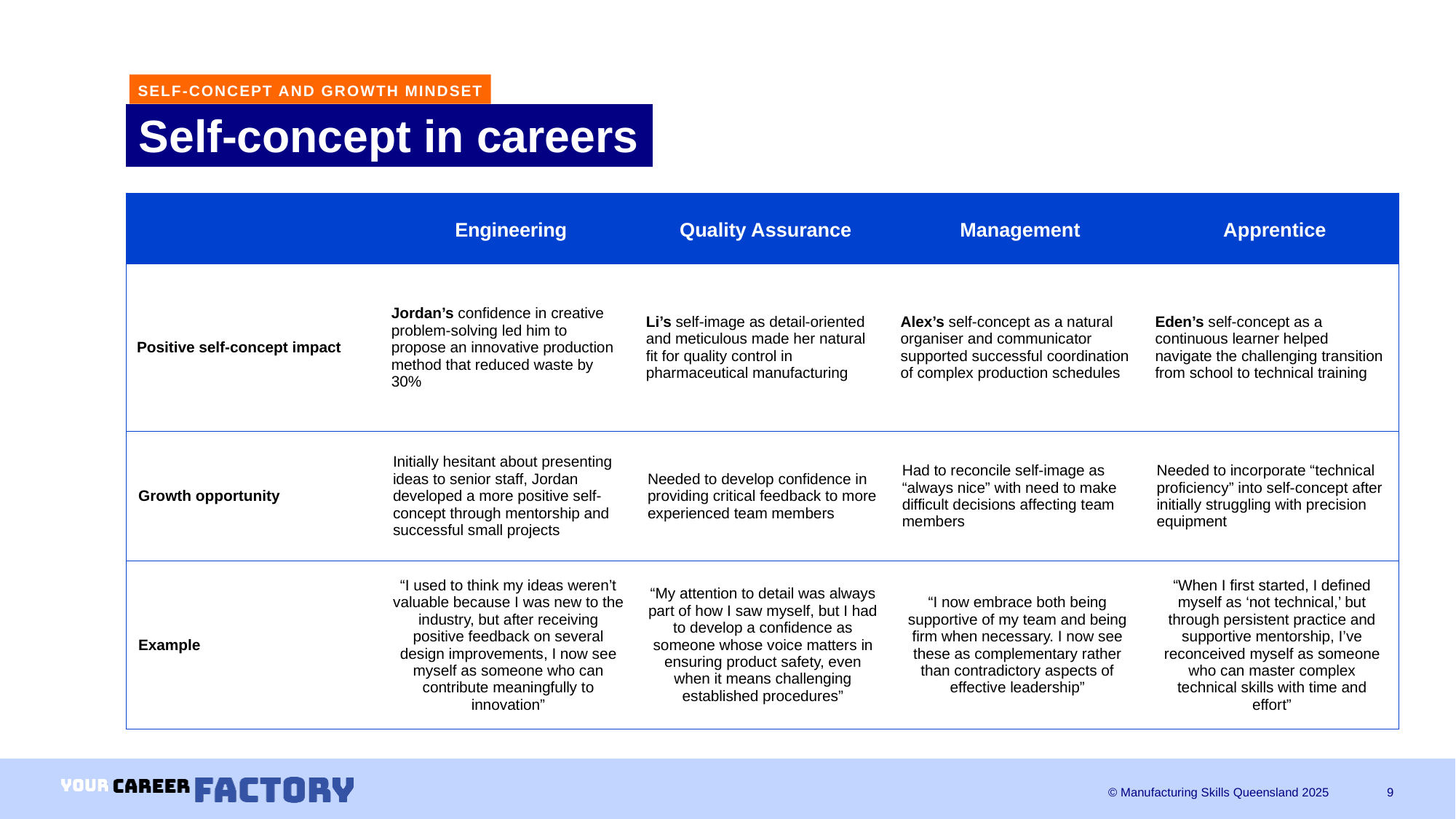

SELF-CONCEPT AND GROWTH MINDSET
# Self-concept in careers
|  | Engineering | Quality Assurance | Management | Apprentice |
| --- | --- | --- | --- | --- |
| Positive self-concept impact | Jordan’s confidence in creative problem-solving led him to propose an innovative production method that reduced waste by 30% | Li’s self-image as detail-oriented and meticulous made her natural fit for quality control in pharmaceutical manufacturing | Alex’s self-concept as a natural organiser and communicator supported successful coordination of complex production schedules | Eden’s self-concept as a continuous learner helped navigate the challenging transition from school to technical training |
| Growth opportunity | Initially hesitant about presenting ideas to senior staff, Jordan developed a more positive self-concept through mentorship and successful small projects | Needed to develop confidence in providing critical feedback to more experienced team members | Had to reconcile self-image as “always nice” with need to make difficult decisions affecting team members | Needed to incorporate “technical proficiency” into self-concept after initially struggling with precision equipment |
| Example | “I used to think my ideas weren’t valuable because I was new to the industry, but after receiving positive feedback on several design improvements, I now see myself as someone who can contribute meaningfully to innovation” | “My attention to detail was always part of how I saw myself, but I had to develop a confidence as someone whose voice matters in ensuring product safety, even when it means challenging established procedures” | “I now embrace both being supportive of my team and being firm when necessary. I now see these as complementary rather than contradictory aspects of effective leadership” | “When I first started, I defined myself as ‘not technical,’ but through persistent practice and supportive mentorship, I’ve reconceived myself as someone who can master complex technical skills with time and effort” |